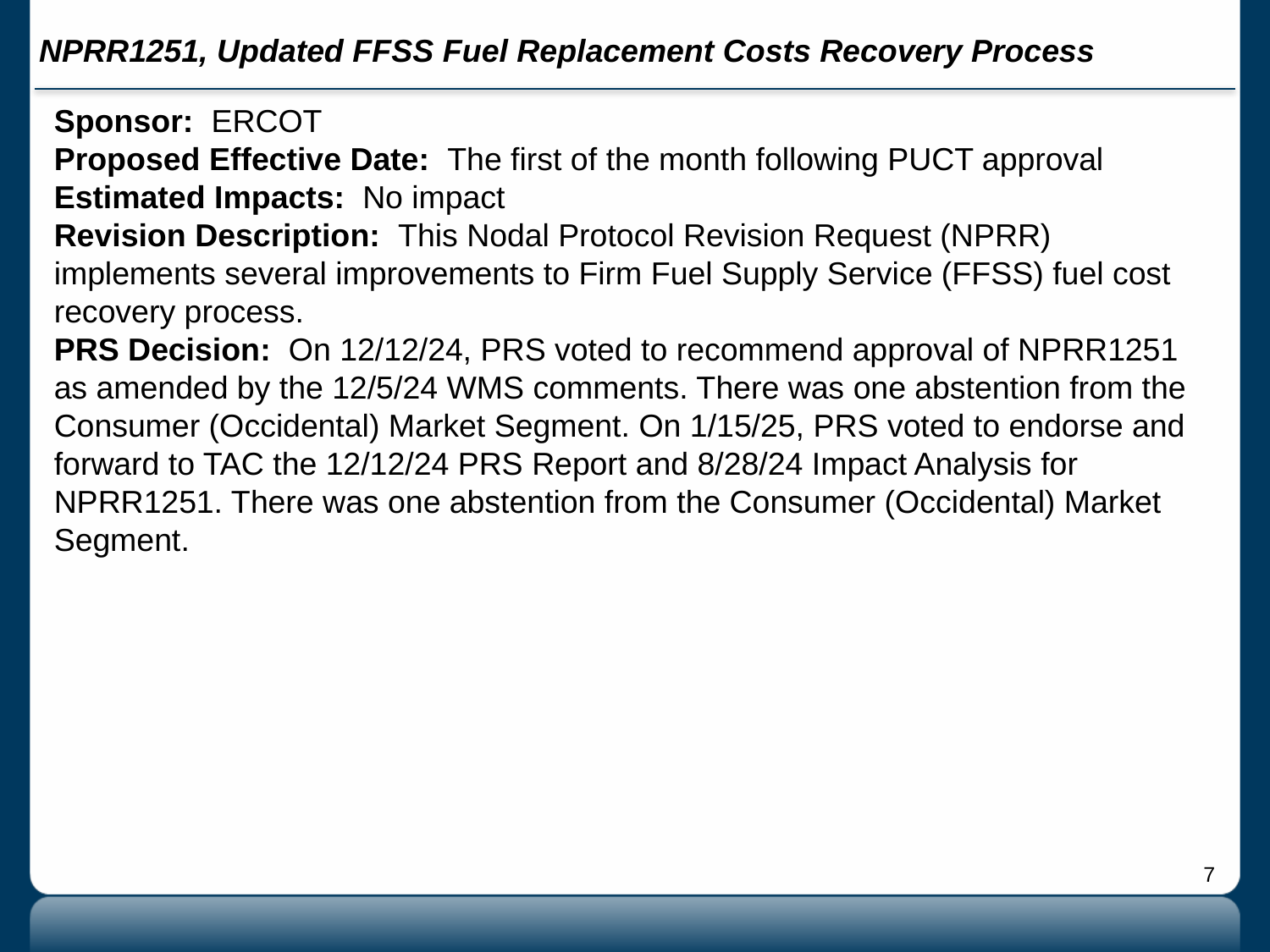

# NPRR1251, Updated FFSS Fuel Replacement Costs Recovery Process
Sponsor:  ERCOT
Proposed Effective Date:  The first of the month following PUCT approval
Estimated Impacts:  No impact
Revision Description:  This Nodal Protocol Revision Request (NPRR) implements several improvements to Firm Fuel Supply Service (FFSS) fuel cost recovery process.
PRS Decision:  On 12/12/24, PRS voted to recommend approval of NPRR1251 as amended by the 12/5/24 WMS comments. There was one abstention from the Consumer (Occidental) Market Segment. On 1/15/25, PRS voted to endorse and forward to TAC the 12/12/24 PRS Report and 8/28/24 Impact Analysis for NPRR1251. There was one abstention from the Consumer (Occidental) Market Segment.